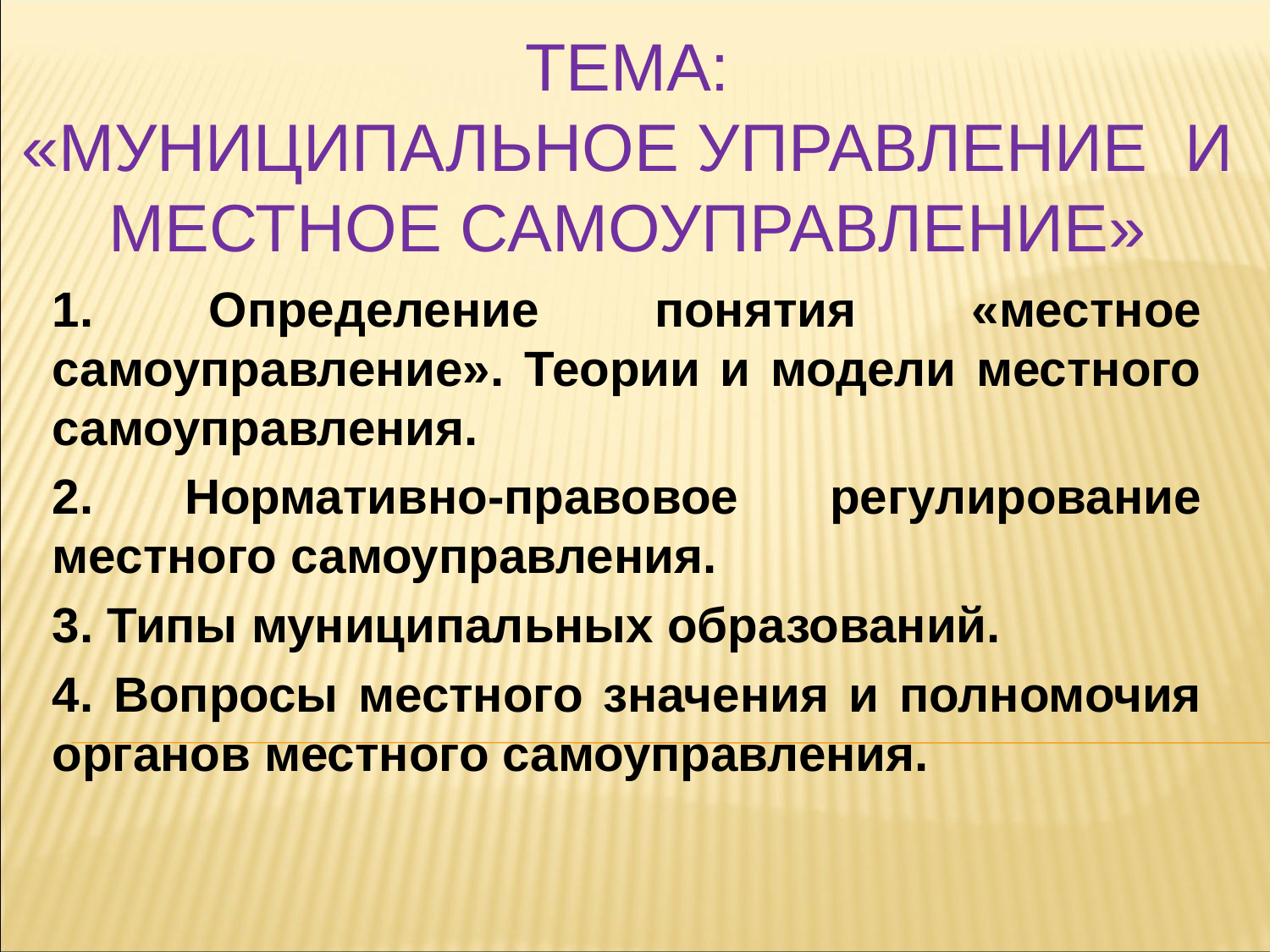

# Тема: «муниципальное управление  и местное самоуправление»
1. Определение понятия «местное самоуправление». Теории и модели местного самоуправления.
2. Нормативно-правовое регулирование местного самоуправления.
3. Типы муниципальных образований.
4. Вопросы местного значения и полномочия органов местного самоуправления.